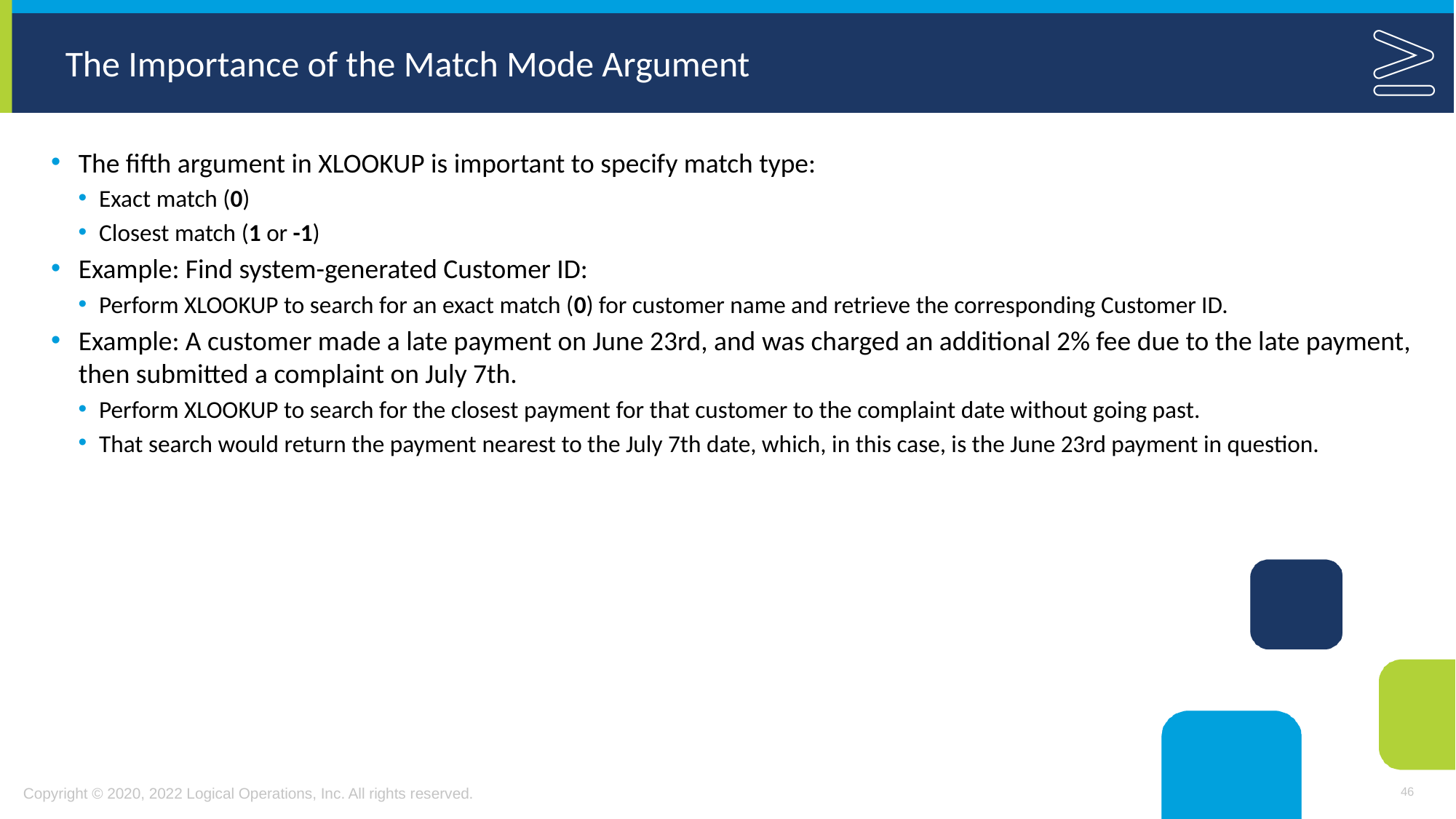

# The Importance of the Match Mode Argument
The fifth argument in XLOOKUP is important to specify match type:
Exact match (0)
Closest match (1 or -1)
Example: Find system-generated Customer ID:
Perform XLOOKUP to search for an exact match (0) for customer name and retrieve the corresponding Customer ID.
Example: A customer made a late payment on June 23rd, and was charged an additional 2% fee due to the late payment, then submitted a complaint on July 7th.
Perform XLOOKUP to search for the closest payment for that customer to the complaint date without going past.
That search would return the payment nearest to the July 7th date, which, in this case, is the June 23rd payment in question.
46